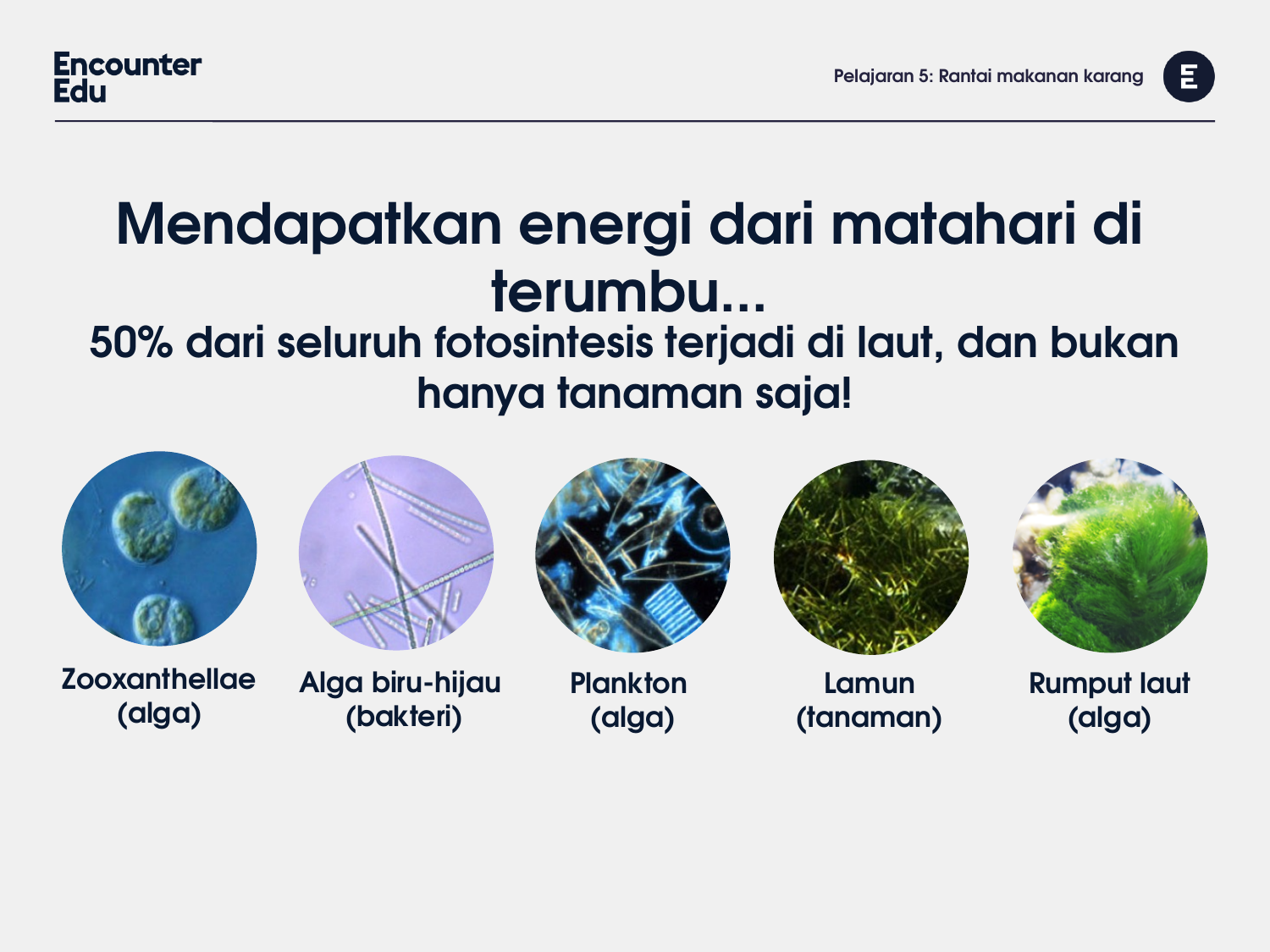

# Pelajaran 5: Rantai makanan karang
Mendapatkan energi dari matahari di terumbu...
50% dari seluruh fotosintesis terjadi di laut, dan bukan hanya tanaman saja!

Zooxanthellae
(alga)
Alga biru-hijau
(bakteri)
Plankton
(alga)
Lamun
(tanaman)

Rumput laut
(alga)